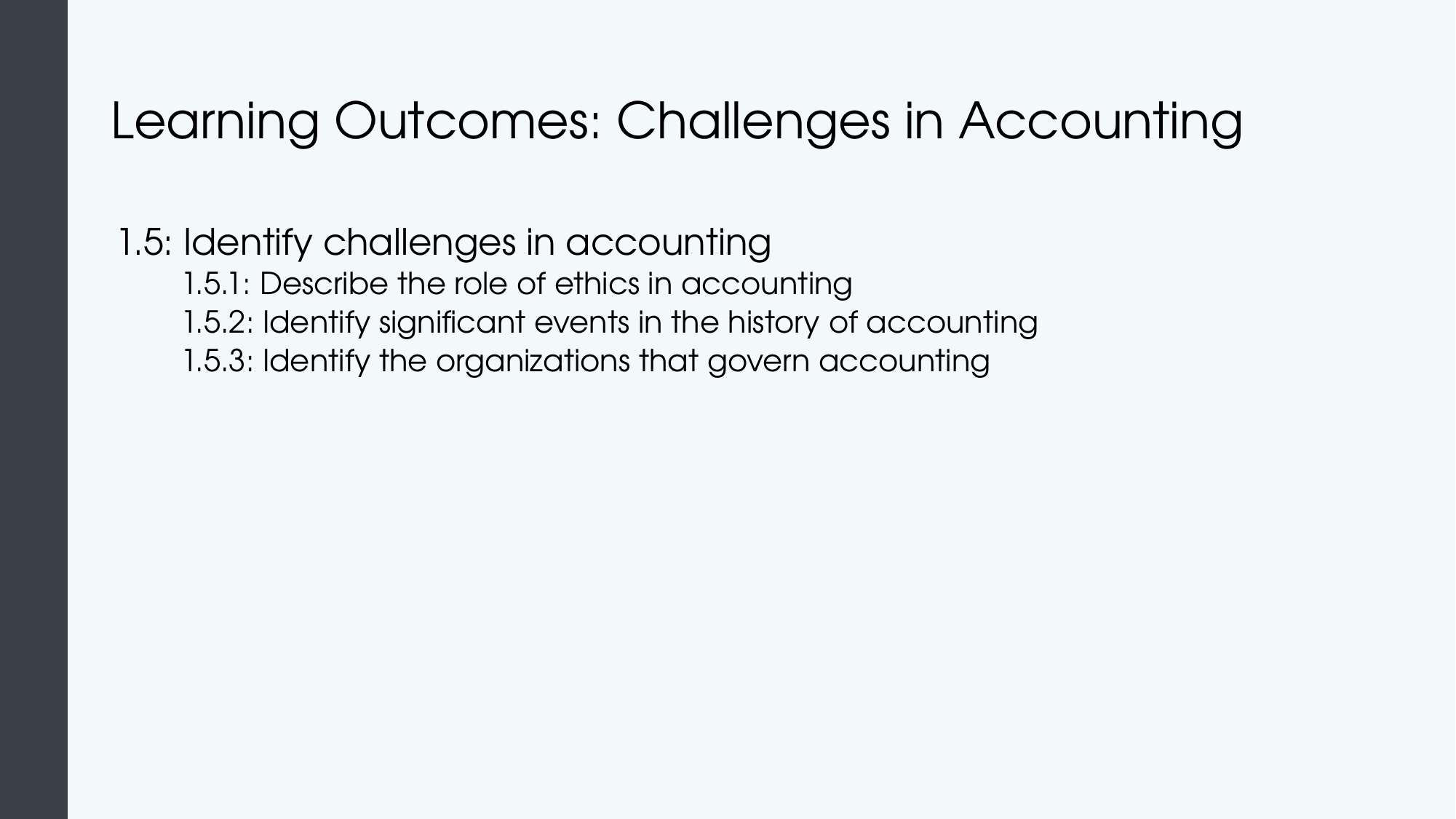

# Learning Outcomes: Challenges in Accounting
1.5: Identify challenges in accounting
1.5.1: Describe the role of ethics in accounting
1.5.2: Identify significant events in the history of accounting
1.5.3: Identify the organizations that govern accounting